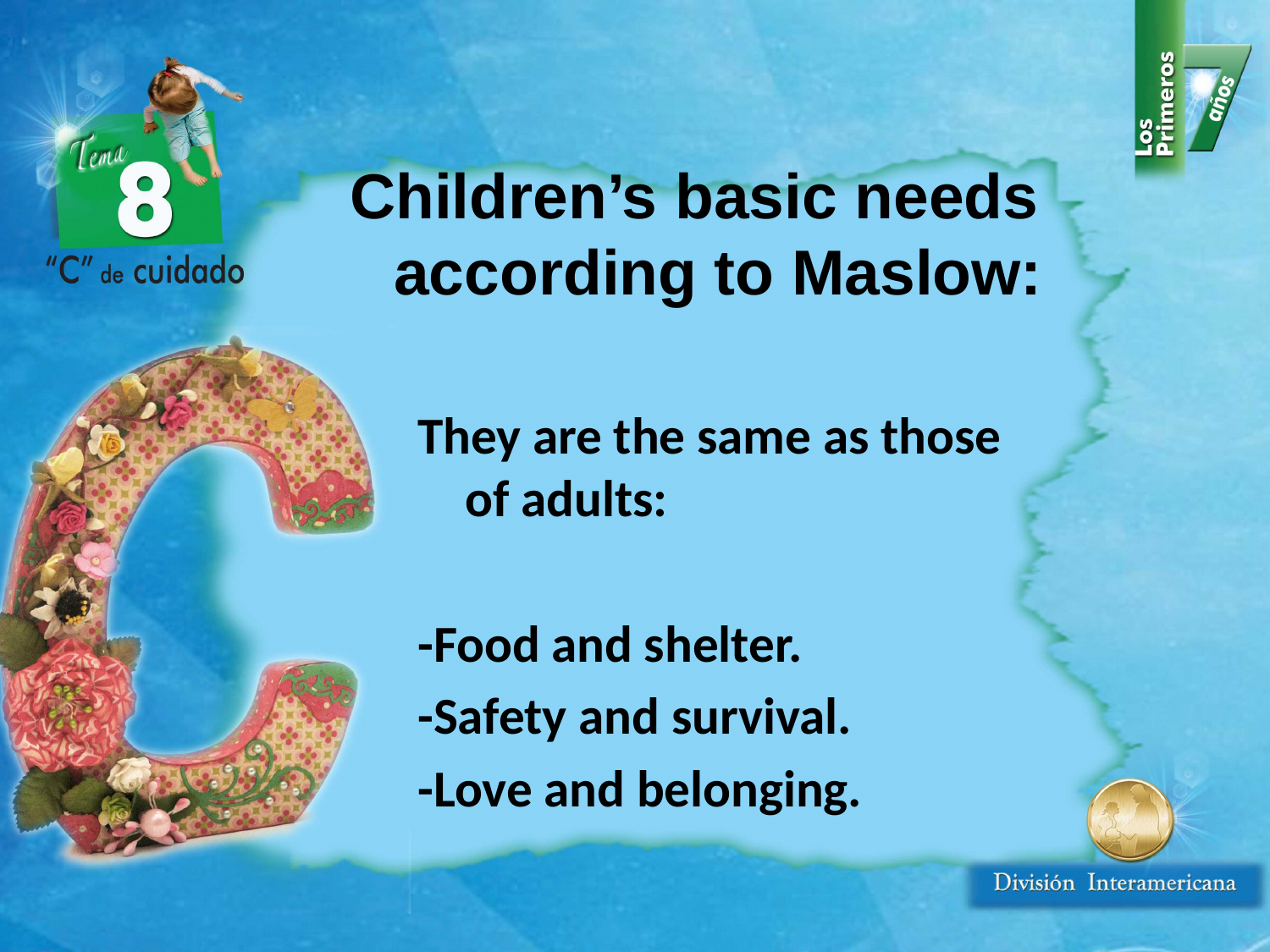

Children’s basic needs according to Maslow:

They are the same as those of adults:

-Food and shelter.
-Safety and survival.
-Love and belonging.